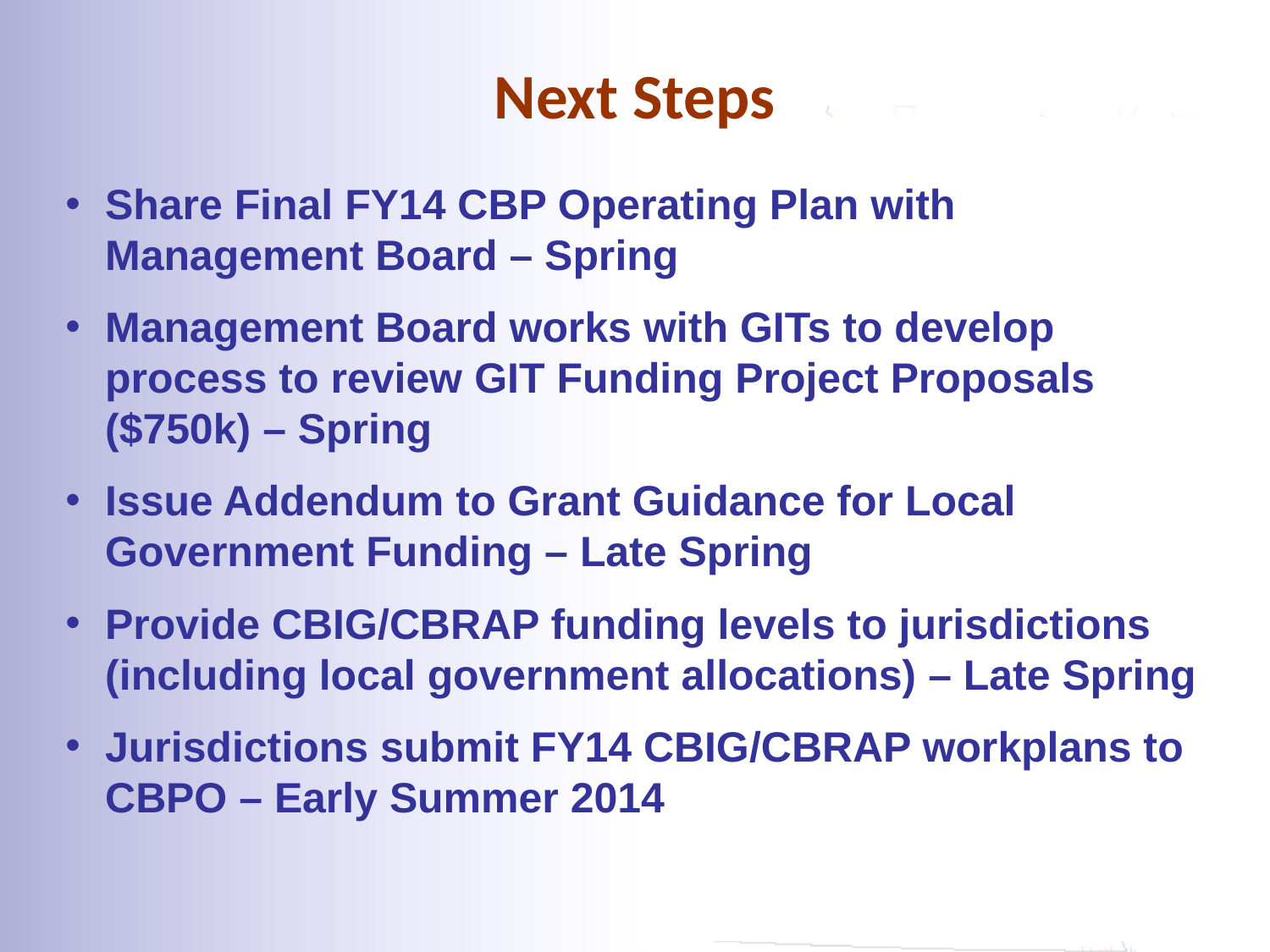

Next Steps

Share Final FY14 CBP Operating Plan with Management Board – Spring
Management Board works with GITs to develop process to review GIT Funding Project Proposals ($750k) – Spring
Issue Addendum to Grant Guidance for Local Government Funding – Late Spring
Provide CBIG/CBRAP funding levels to jurisdictions (including local government allocations) – Late Spring
Jurisdictions submit FY14 CBIG/CBRAP workplans to CBPO – Early Summer 2014